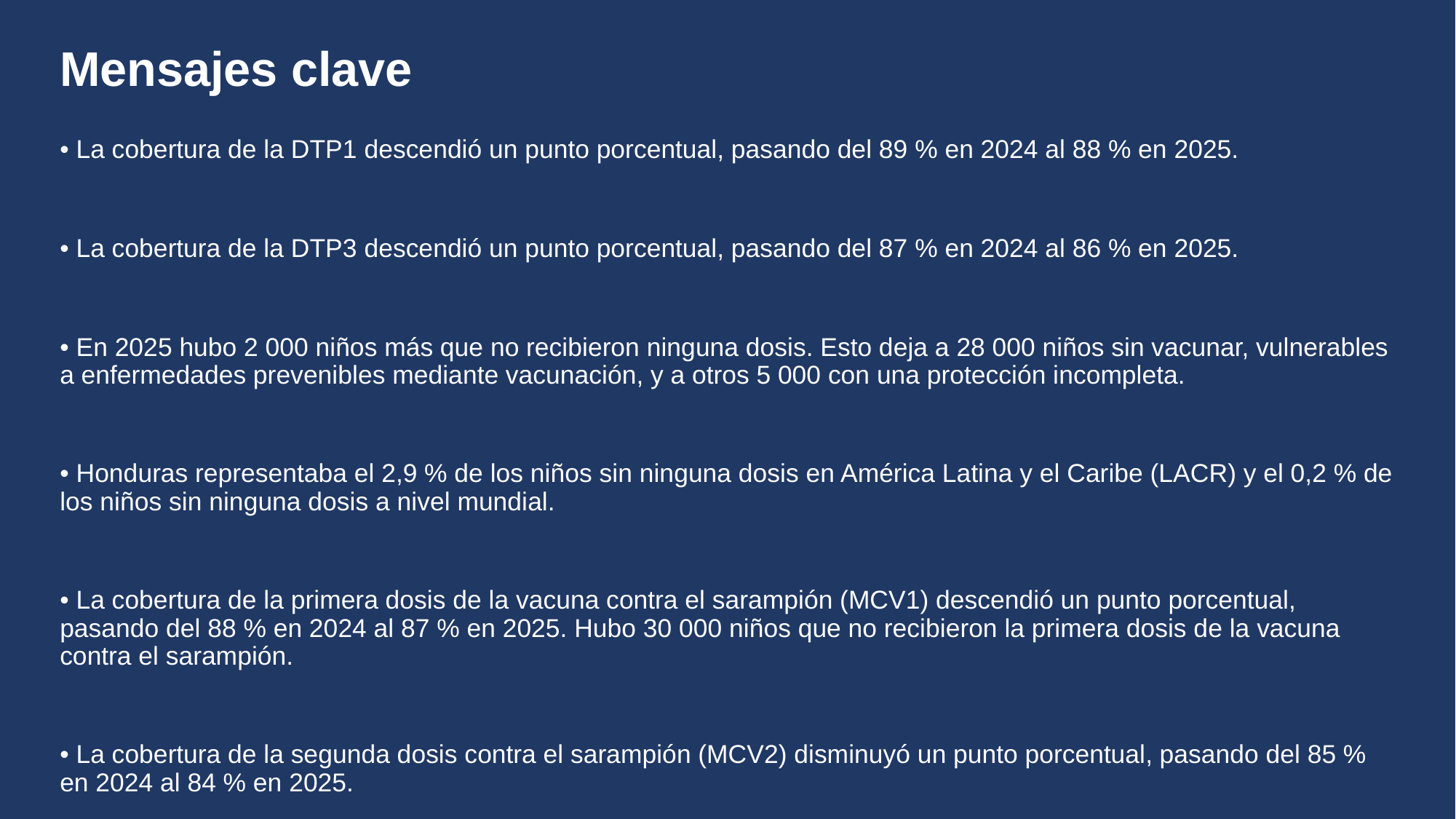

# Mensajes clave
• La cobertura de la DTP1 descendió un punto porcentual, pasando del 89 % en 2024 al 88 % en 2025.

• La cobertura de la DTP3 descendió un punto porcentual, pasando del 87 % en 2024 al 86 % en 2025.

• En 2025 hubo 2 000 niños más que no recibieron ninguna dosis. Esto deja a 28 000 niños sin vacunar, vulnerables a enfermedades prevenibles mediante vacunación, y a otros 5 000 con una protección incompleta.

• Honduras representaba el 2,9 % de los niños sin ninguna dosis en América Latina y el Caribe (LACR) y el 0,2 % de los niños sin ninguna dosis a nivel mundial.

• La cobertura de la primera dosis de la vacuna contra el sarampión (MCV1) descendió un punto porcentual, pasando del 88 % en 2024 al 87 % en 2025. Hubo 30 000 niños que no recibieron la primera dosis de la vacuna contra el sarampión.

• La cobertura de la segunda dosis contra el sarampión (MCV2) disminuyó un punto porcentual, pasando del 85 % en 2024 al 84 % en 2025.

• La cobertura de la última dosis de la vacuna contra el VPH (HPVc) entre las niñas aumentó del 72 % al 73 % en 2025 gracias a la mejora en el rendimiento del programa.